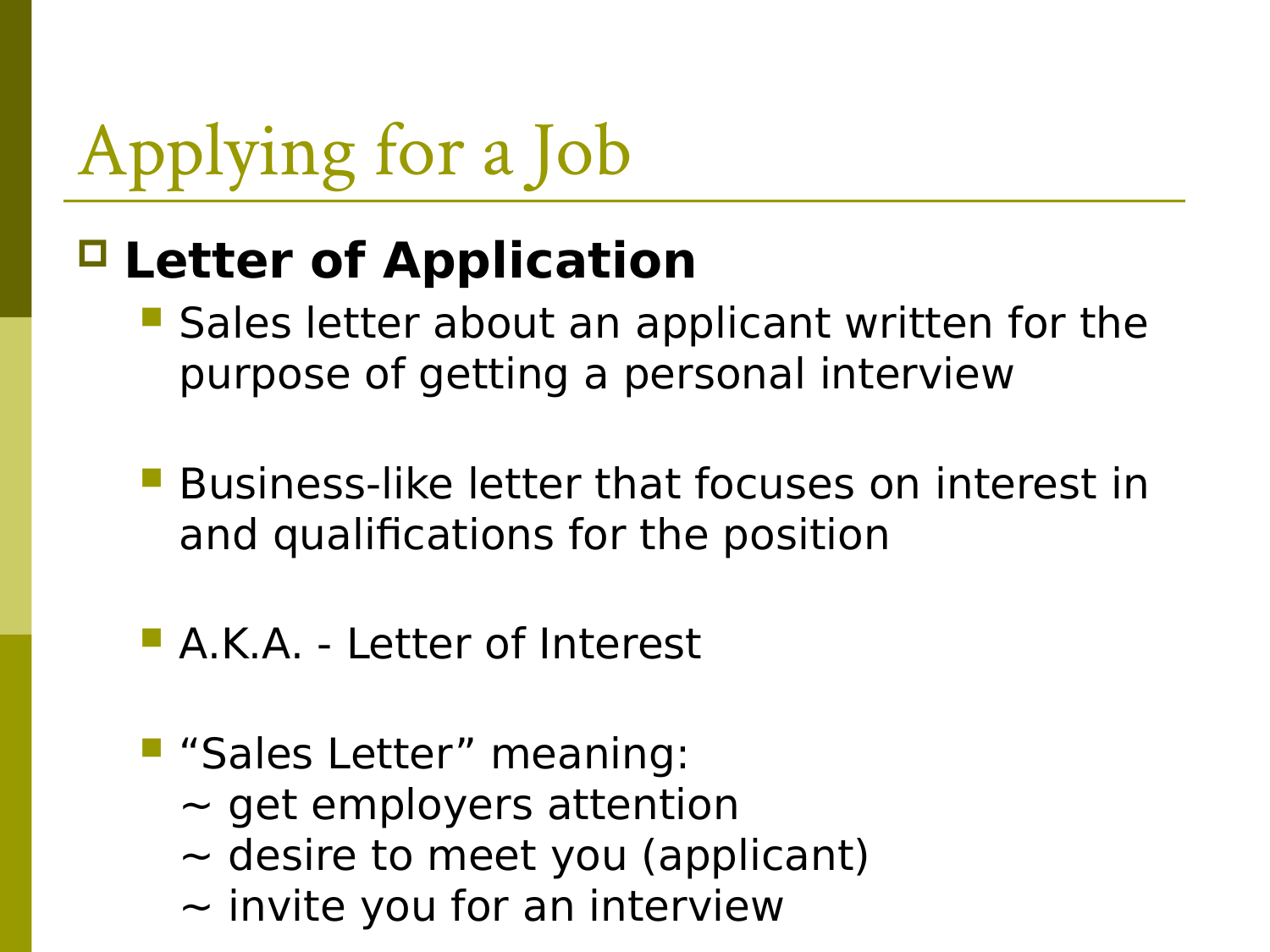

# Applying for a Job
Letter of Application
Sales letter about an applicant written for the purpose of getting a personal interview

Business-like letter that focuses on interest in and qualifications for the position

A.K.A. - Letter of Interest

“Sales Letter” meaning:
~ get employers attention
~ desire to meet you (applicant)
~ invite you for an interview